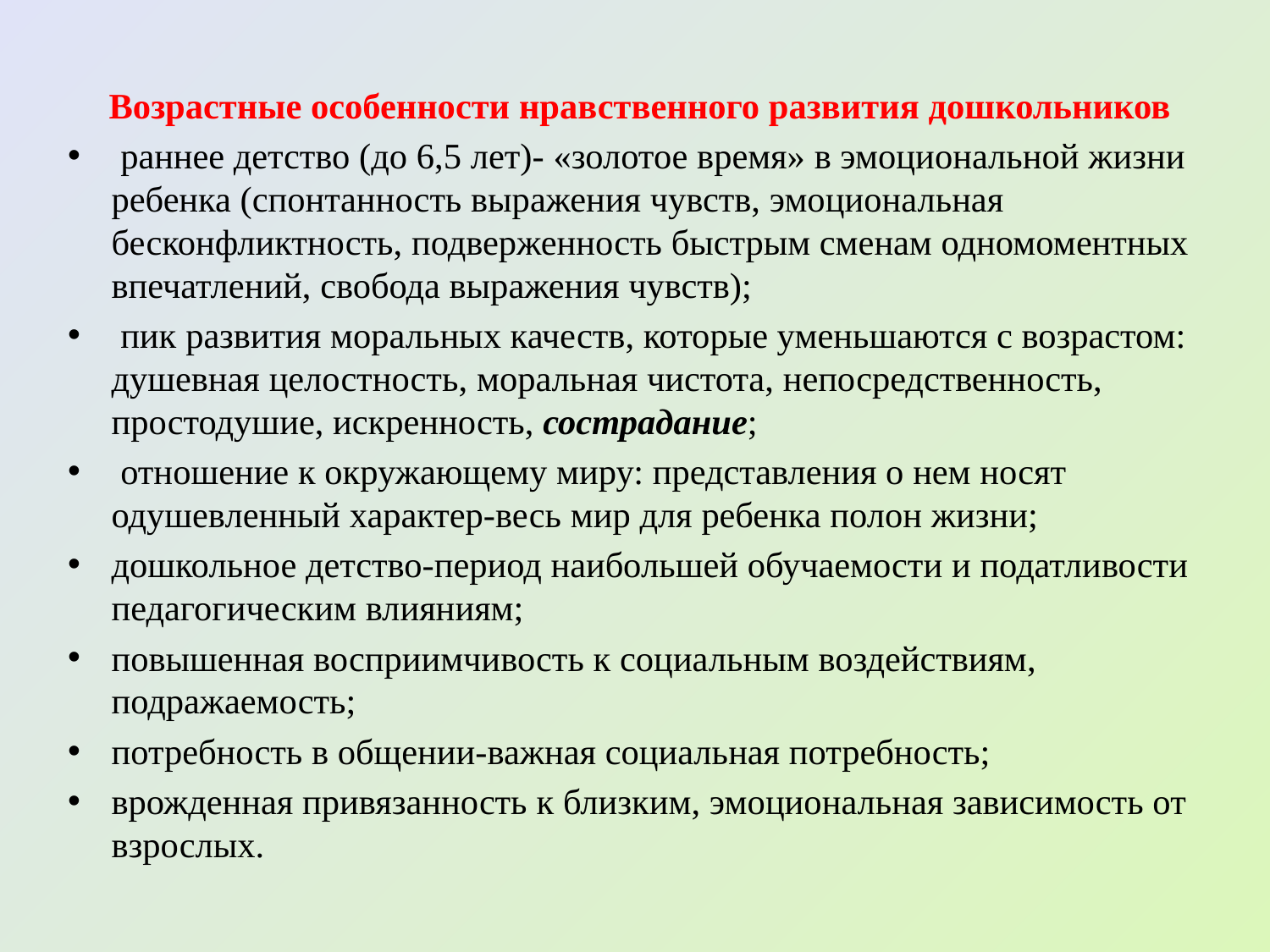

Возрастные особенности нравственного развития дошкольников
 раннее детство (до 6,5 лет)- «золотое время» в эмоциональной жизни ребенка (спонтанность выражения чувств, эмоциональная бесконфликтность, подверженность быстрым сменам одномоментных впечатлений, свобода выражения чувств);
 пик развития моральных качеств, которые уменьшаются с возрастом: душевная целостность, моральная чистота, непосредственность, простодушие, искренность, сострадание;
 отношение к окружающему миру: представления о нем носят одушевленный характер-весь мир для ребенка полон жизни;
дошкольное детство-период наибольшей обучаемости и податливости  педагогическим влияниям;
повышенная восприимчивость к социальным воздействиям, подражаемость;
потребность в общении-важная социальная потребность;
врожденная привязанность к близким, эмоциональная зависимость от взрослых.

#